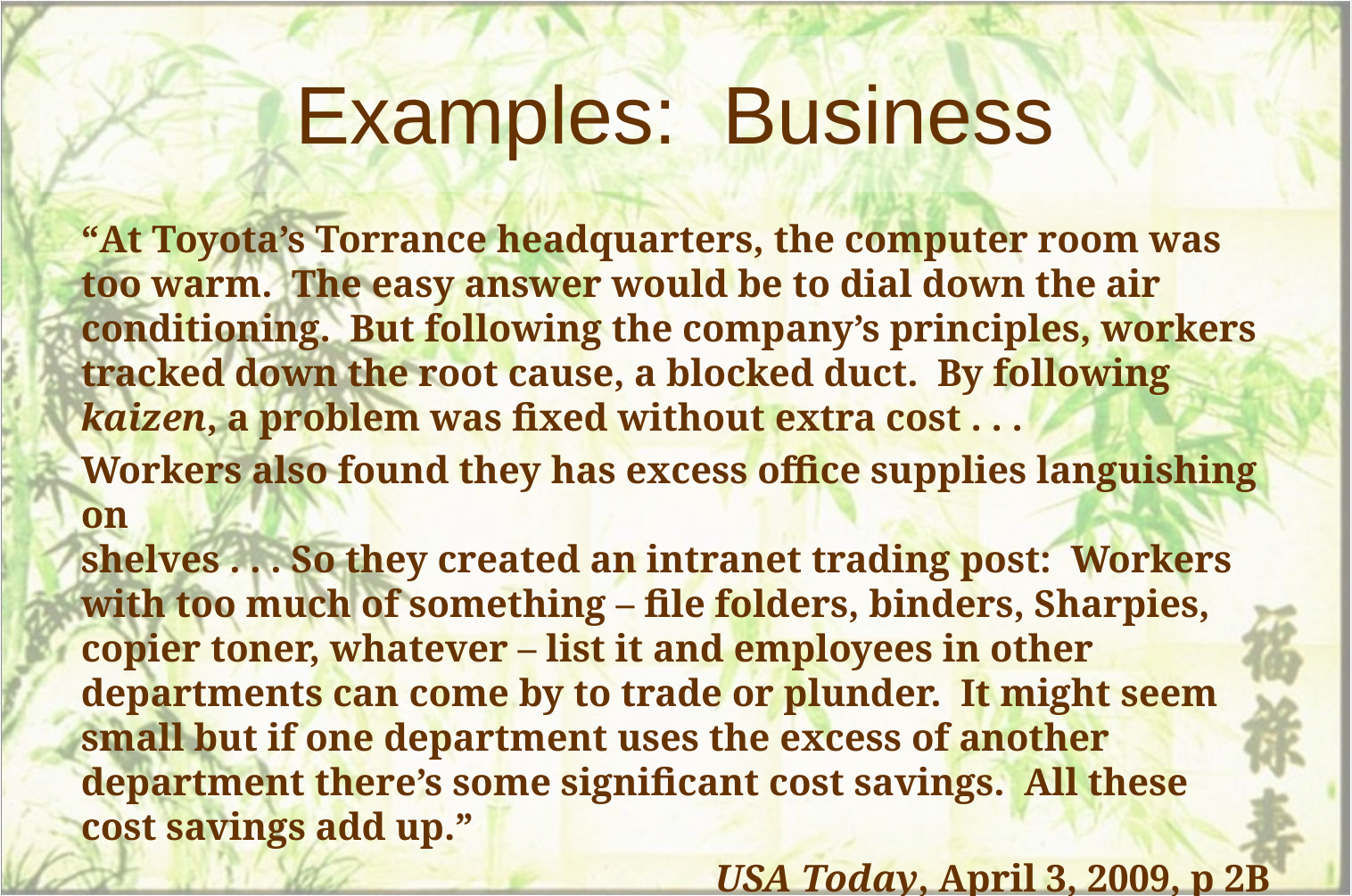

# Examples:  Business
“At Toyota’s Torrance headquarters, the computer room was too warm.  The easy answer would be to dial down the air conditioning.  But following the company’s principles, workers tracked down the root cause, a blocked duct.  By following kaizen, a problem was fixed without extra cost . . .
Workers also found they has excess office supplies languishing on
shelves . . . So they created an intranet trading post:  Workers with too much of something – file folders, binders, Sharpies, copier toner, whatever – list it and employees in other departments can come by to trade or plunder.  It might seem small but if one department uses the excess of another department there’s some significant cost savings.  All these cost savings add up.”
USA Today, April 3, 2009, p 2B